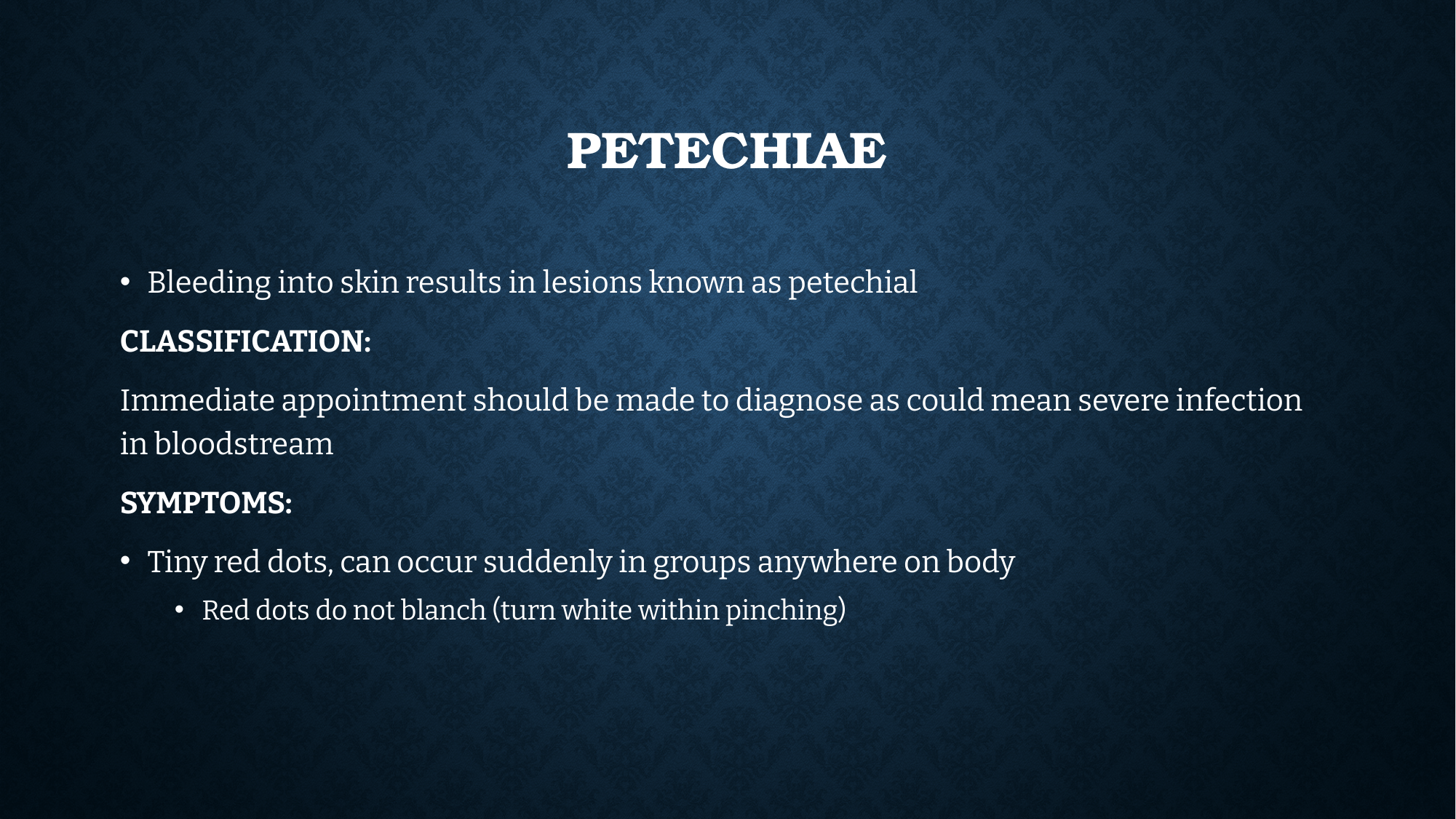

# Petechiae
Bleeding into skin results in lesions known as petechial
CLASSIFICATION:
Immediate appointment should be made to diagnose as could mean severe infection in bloodstream
SYMPTOMS:
Tiny red dots, can occur suddenly in groups anywhere on body
Red dots do not blanch (turn white within pinching)